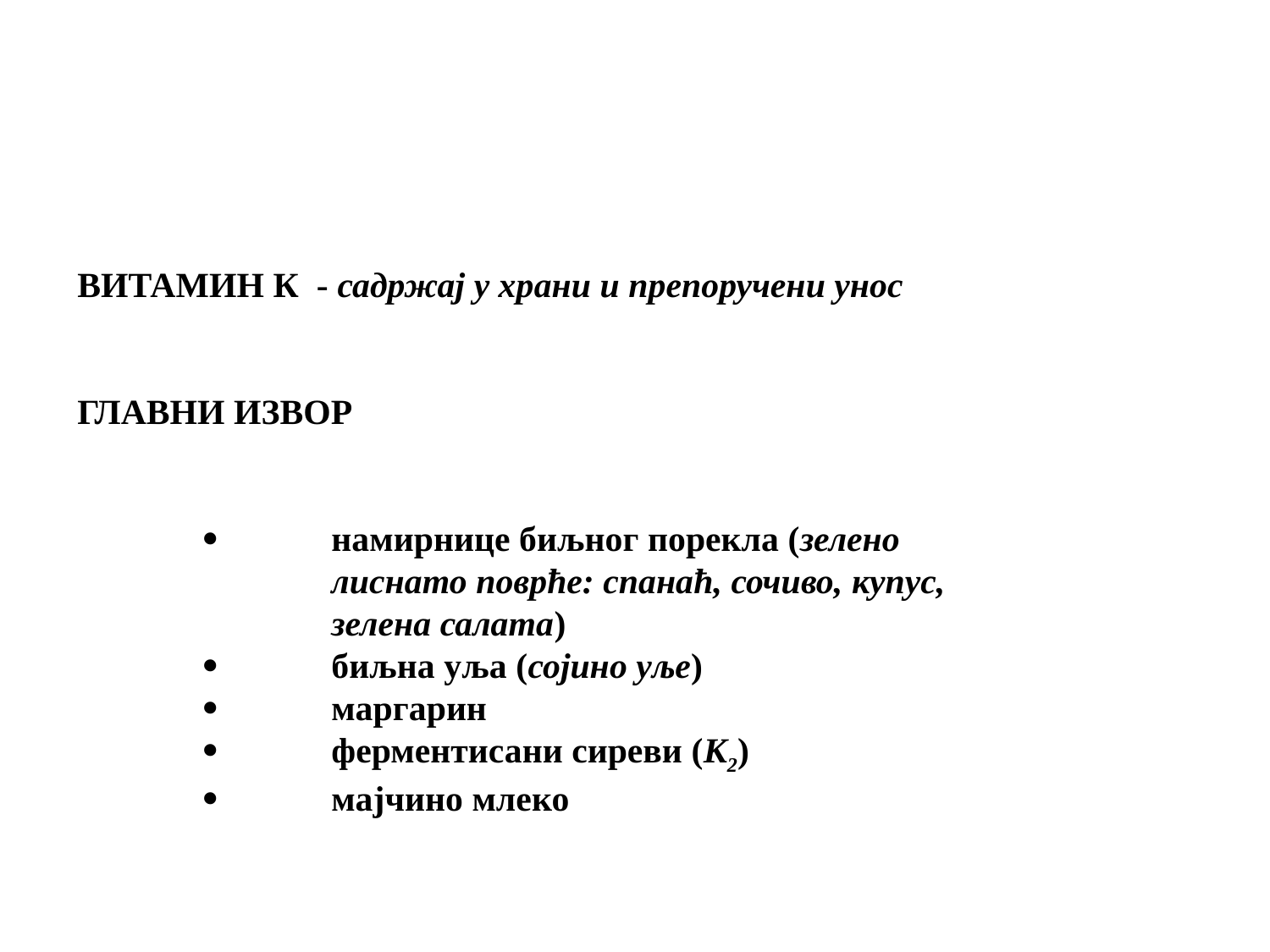

ВИТАМИН К  - садржај у храни и препоручени унос

ГЛАВНИ ИЗВОР

•	намирнице биљног порекла (зелено
	лиснато поврће: спанаћ, сочиво, купус,
	зелена салата)
•	биљна уља (сојино уље)
•	маргарин
•	ферментисани сиреви (К2)
•	мајчино млеко